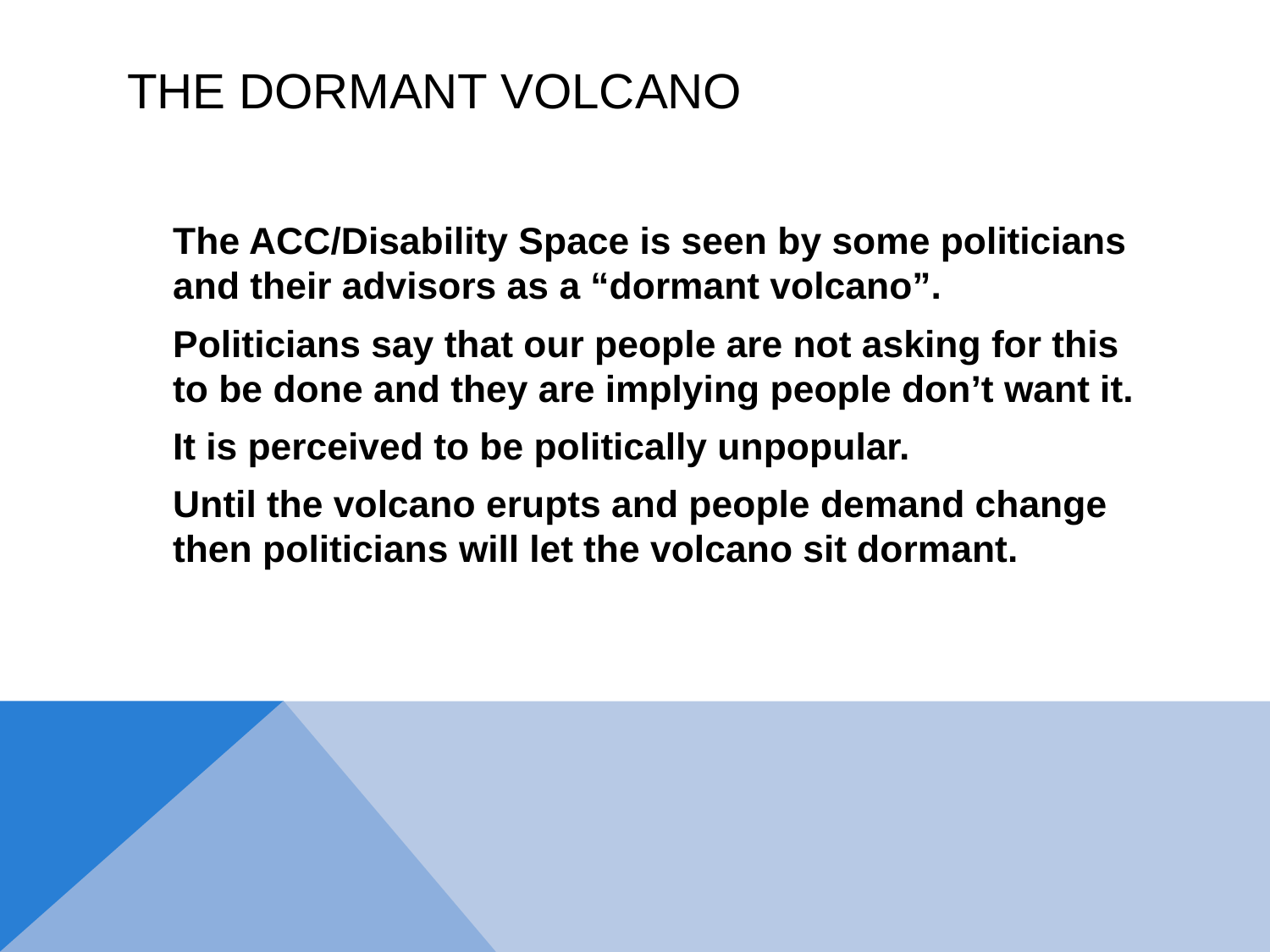

# The dormant Volcano

	The ACC/Disability Space is seen by some politicians and their advisors as a “dormant volcano”.
	Politicians say that our people are not asking for this to be done and they are implying people don’t want it.
	It is perceived to be politically unpopular.
	Until the volcano erupts and people demand change then politicians will let the volcano sit dormant.